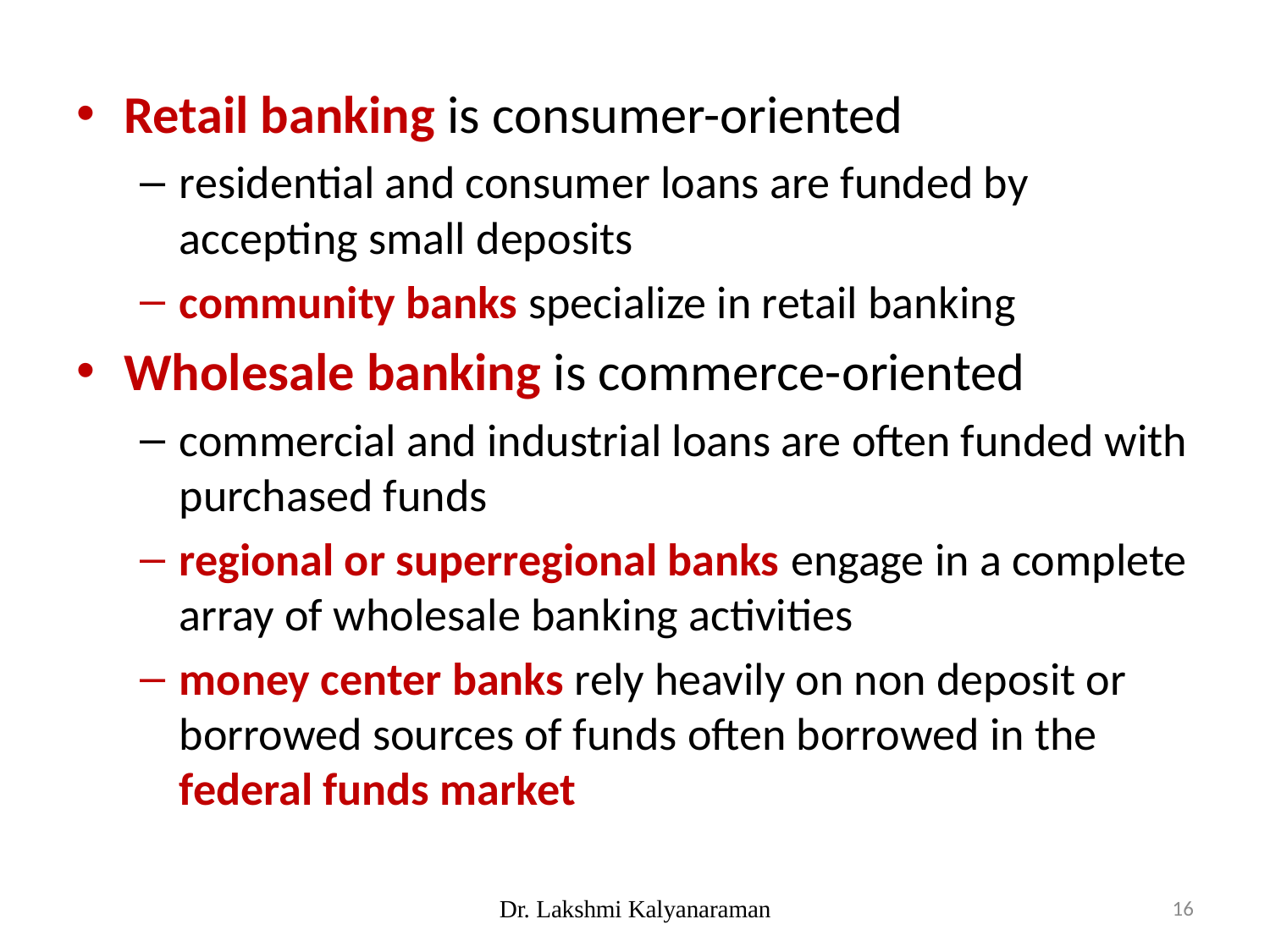

Retail banking is consumer-oriented
residential and consumer loans are funded by accepting small deposits
community banks specialize in retail banking
Wholesale banking is commerce-oriented
commercial and industrial loans are often funded with purchased funds
regional or superregional banks engage in a complete array of wholesale banking activities
money center banks rely heavily on non deposit or borrowed sources of funds often borrowed in the federal funds market

Dr. Lakshmi Kalyanaraman
16